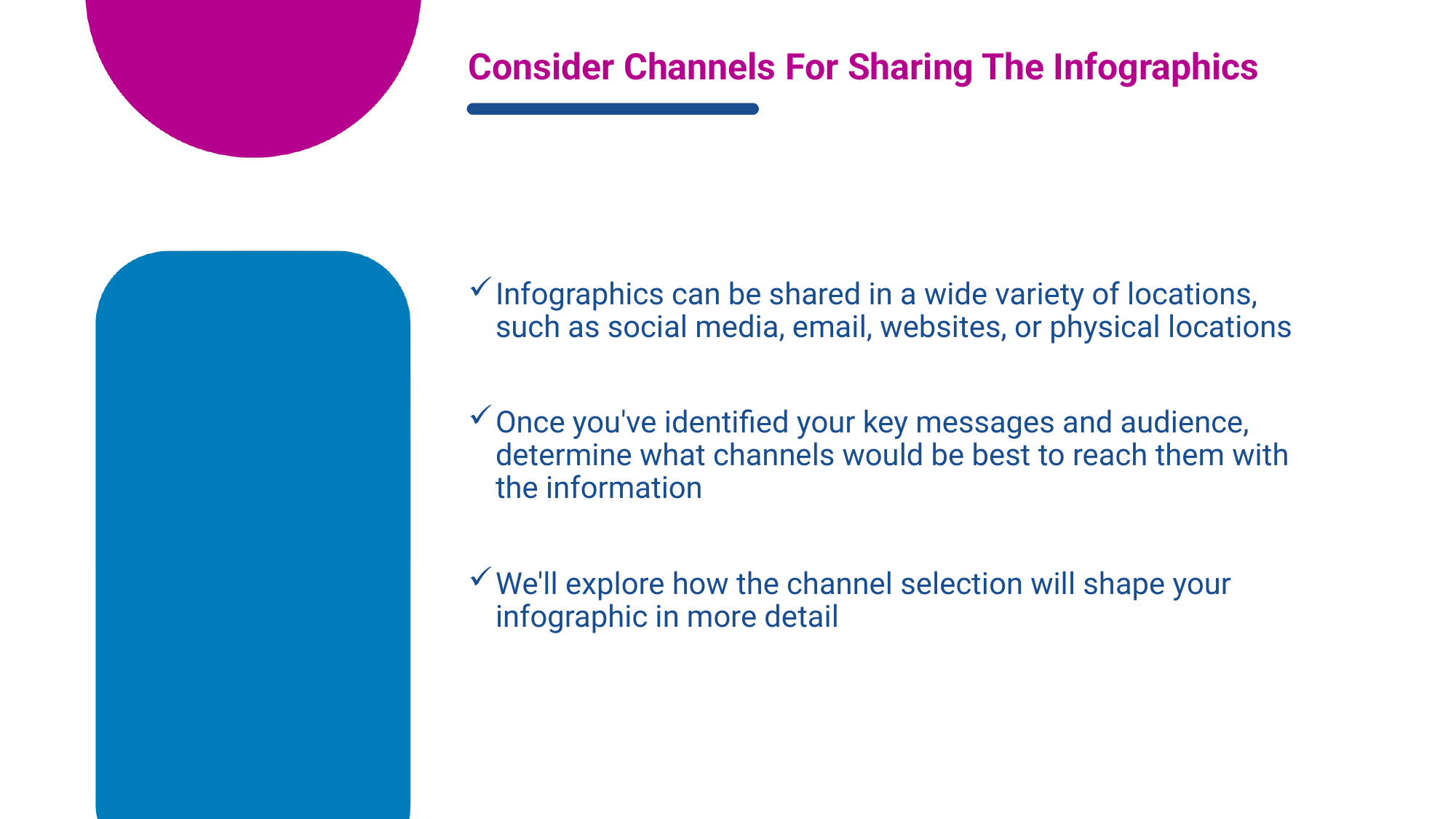

# Consider Channels For Sharing The Infographics
Infographics can be shared in a wide variety of locations, such as social media, email, websites, or physical locations

Once you've identified your key messages and audience, determine what channels would be best to reach them with the information

We'll explore how the channel selection will shape your infographic in more detail